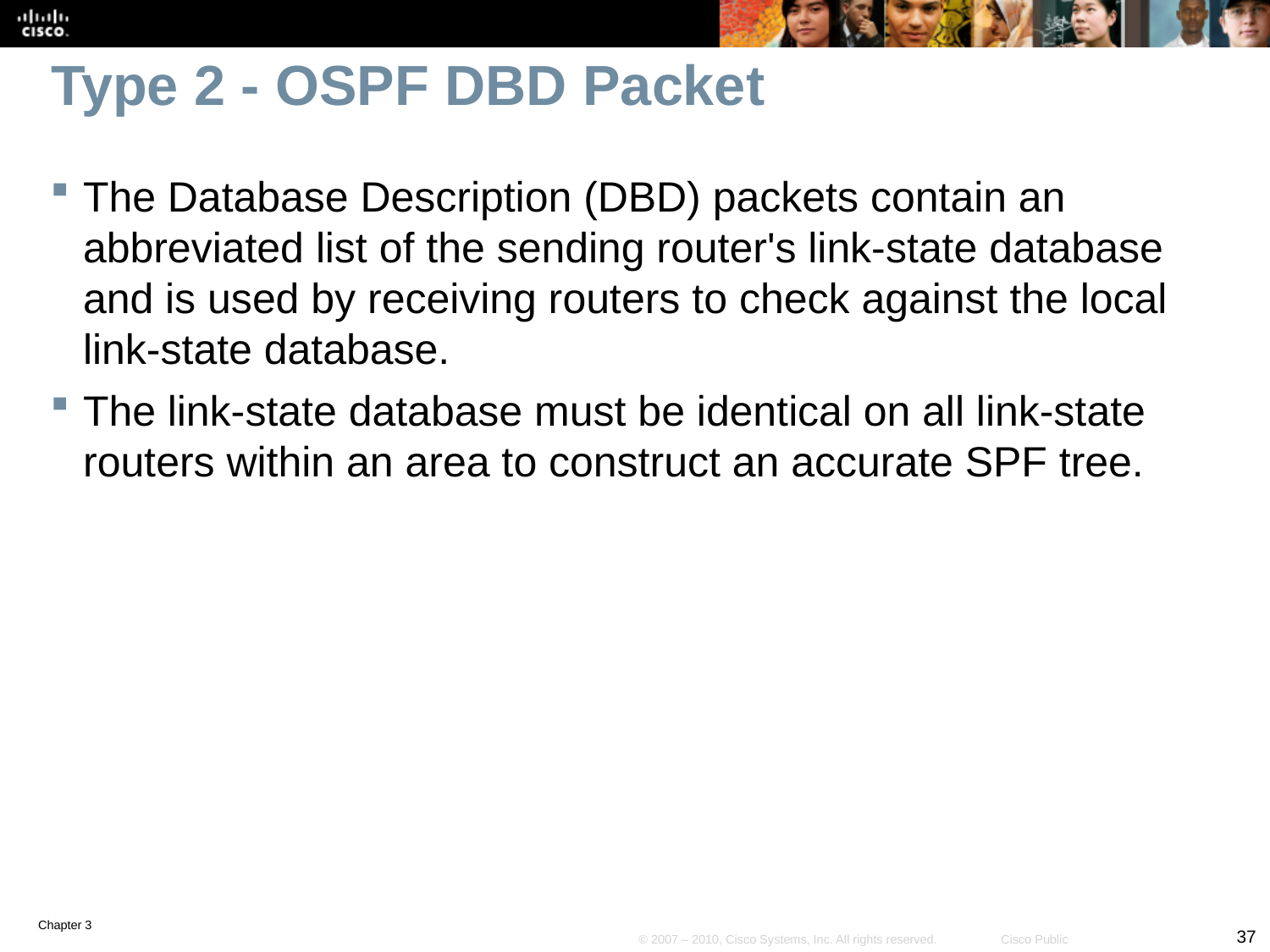

# Type 2 - OSPF DBD Packet
The Database Description (DBD) packets contain an abbreviated list of the sending router's link-state database and is used by receiving routers to check against the local link-state database.
The link-state database must be identical on all link-state routers within an area to construct an accurate SPF tree.